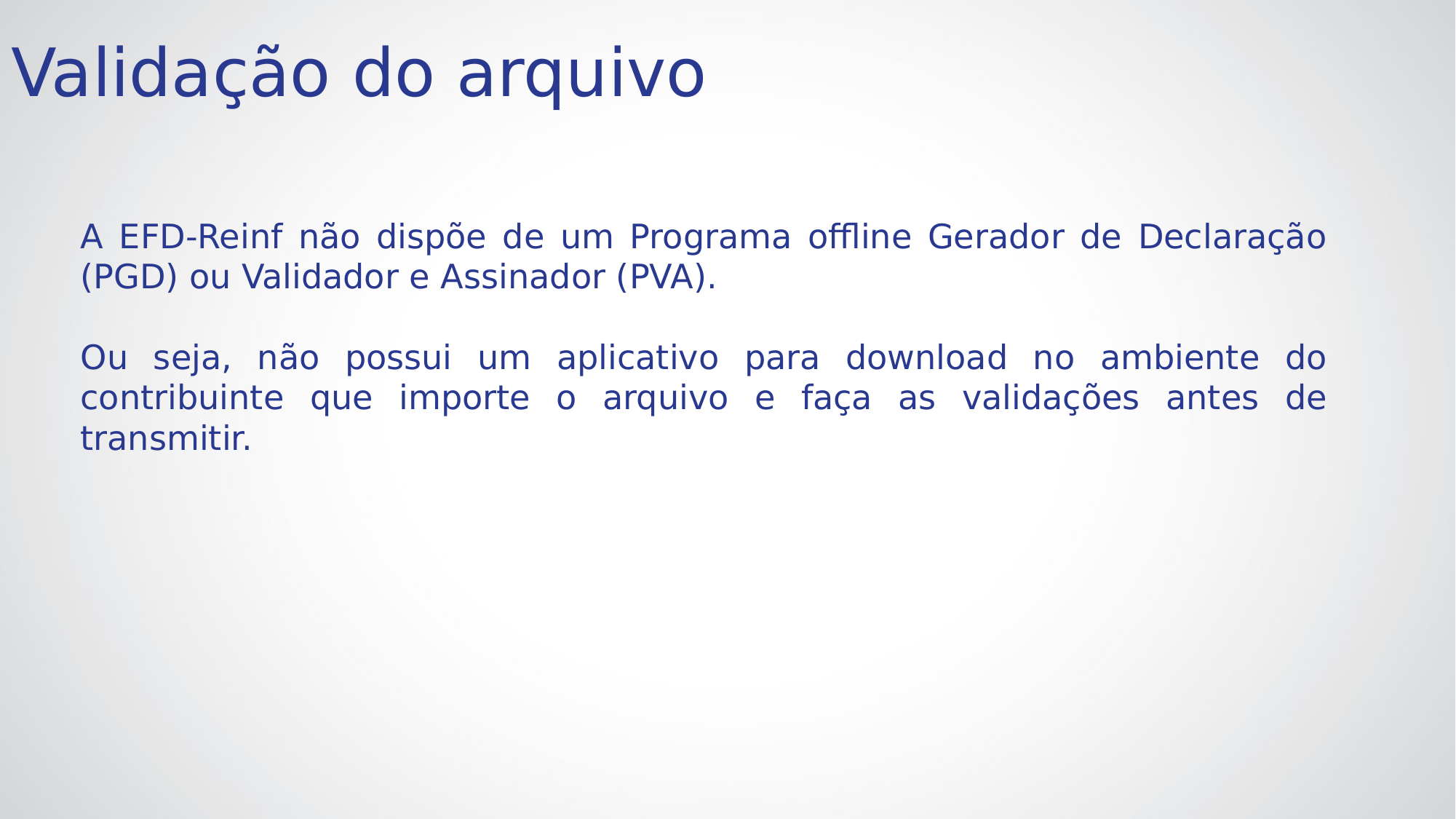

Validação do arquivo
A EFD-Reinf não dispõe de um Programa offline Gerador de Declaração (PGD) ou Validador e Assinador (PVA).

Ou seja, não possui um aplicativo para download no ambiente do contribuinte que importe o arquivo e faça as validações antes de transmitir.